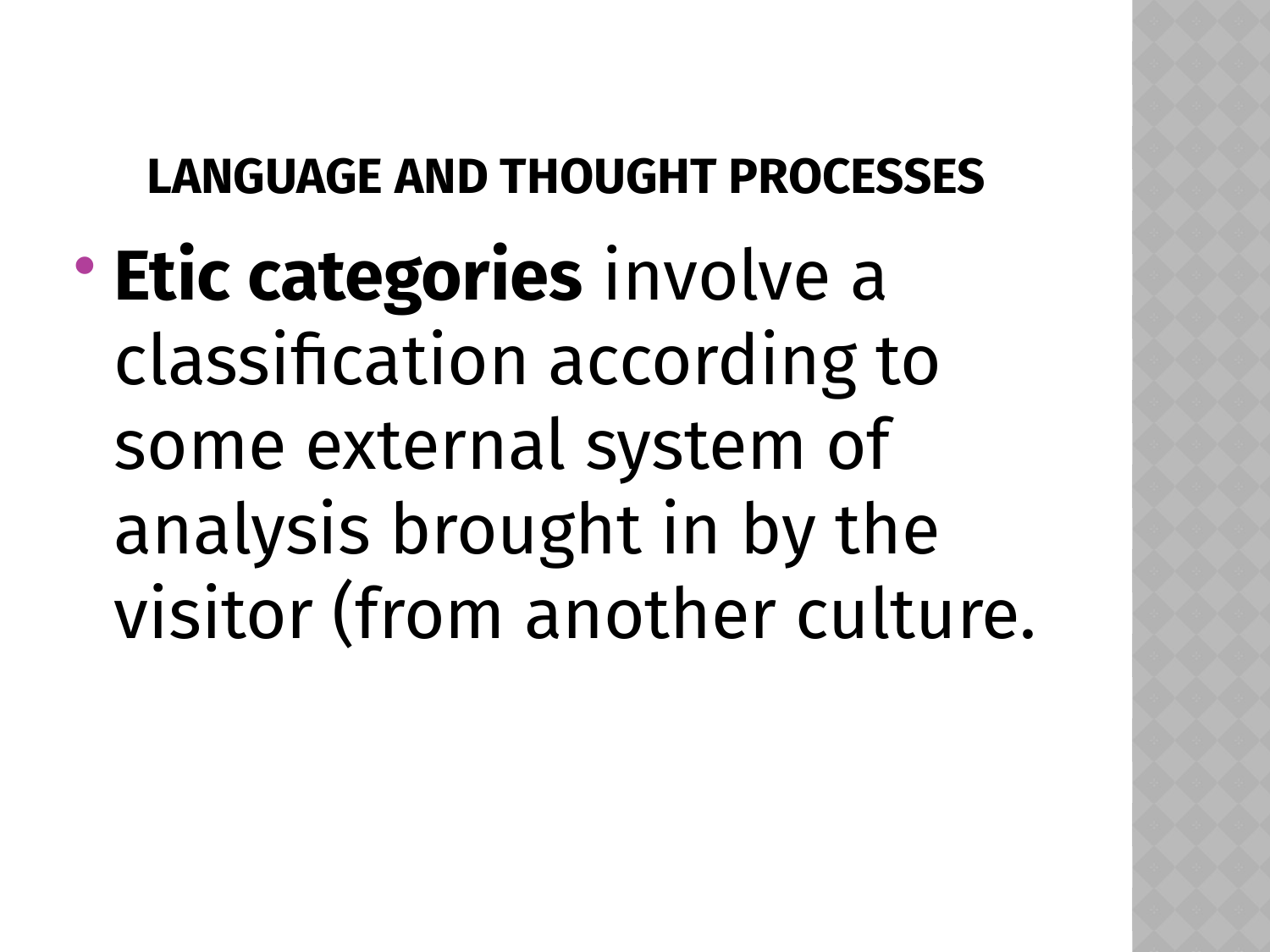

# Language and thought processes
Etic categories involve a classification according to some external system of analysis brought in by the visitor (from another culture.